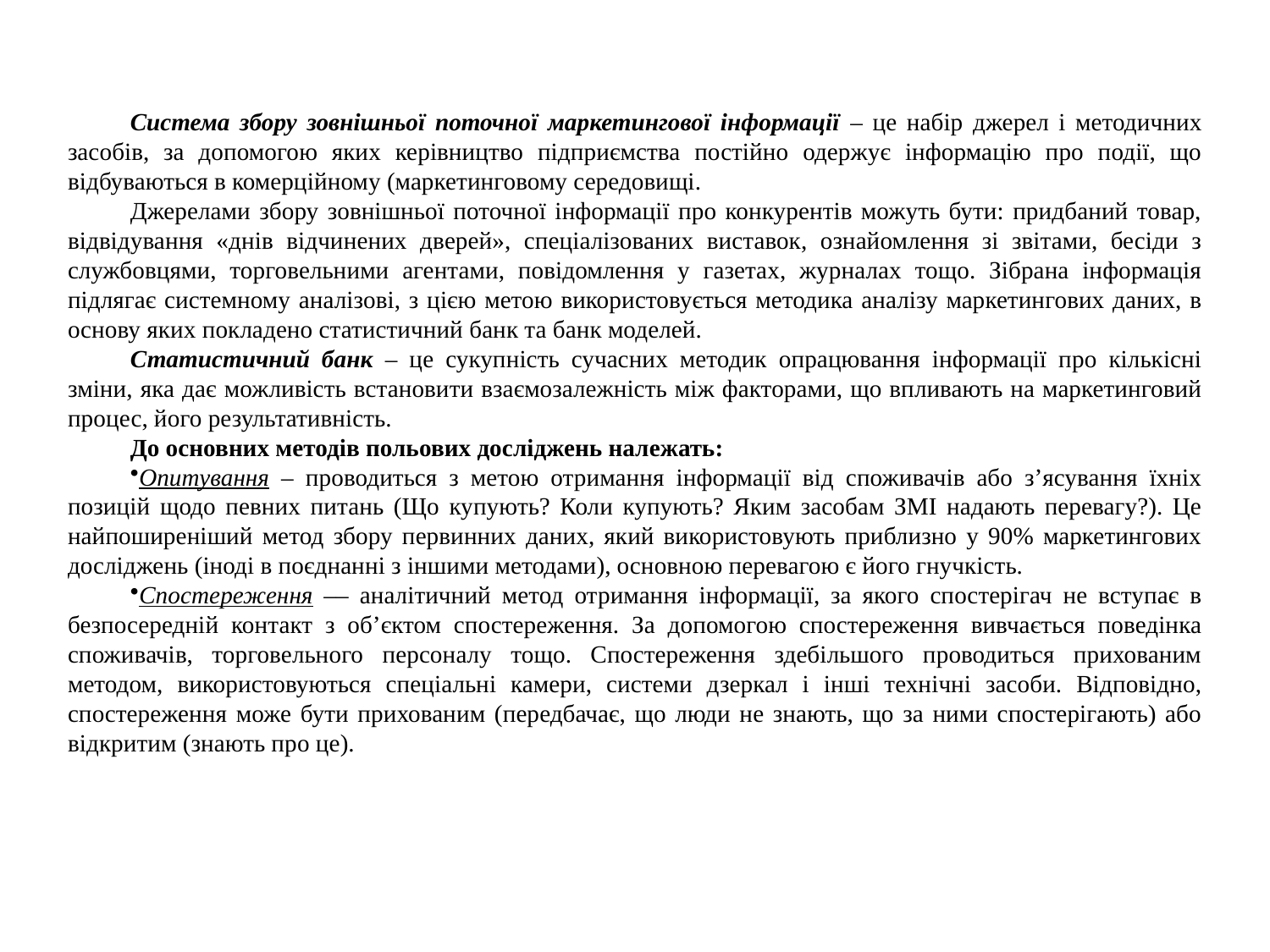

Система збору зовнішньої поточної маркетингової інформації – це набір джерел і методичних засобів, за допомогою яких керівництво підприємства постійно одержує інформацію про події, що відбуваються в комерційному (маркетинговому середовищі.
Джерелами збору зовнішньої поточної інформації про конкурентів можуть бути: придбаний товар, відвідування «днів відчинених дверей», спеціалізованих виставок, ознайомлення зі звітами, бесіди з службовцями, торговельними агентами, повідомлення у газетах, журналах тощо. Зібрана інформація підлягає системному аналізові, з цією метою використовується методика аналізу маркетингових даних, в основу яких покладено статистичний банк та банк моделей.
Статистичний банк – це сукупність сучасних методик опрацювання інформації про кількісні зміни, яка дає можливість встановити взаємозалежність між факторами, що впливають на маркетинговий процес, його результативність.
До основних методів польових досліджень належать:
Опитування – проводиться з метою отримання інформації від споживачів або з’ясування їхніх позицій щодо певних питань (Що купують? Коли купують? Яким засобам ЗМІ надають перевагу?). Це найпоширеніший метод збору первинних даних, який використовують приблизно у 90% маркетингових досліджень (іноді в поєднанні з іншими методами), основною перевагою є його гнучкість.
Спостереження –– аналітичний метод отримання інформації, за якого спостерігач не вступає в безпосередній контакт з об’єктом спостереження. За допомогою спостереження вивчається поведінка споживачів, торговельного персоналу тощо. Спостереження здебільшого проводиться прихованим методом, використовуються спеціальні камери, системи дзеркал і інші технічні засоби. Відповідно, спостереження може бути прихованим (передбачає, що люди не знають, що за ними спостерігають) або відкритим (знають про це).